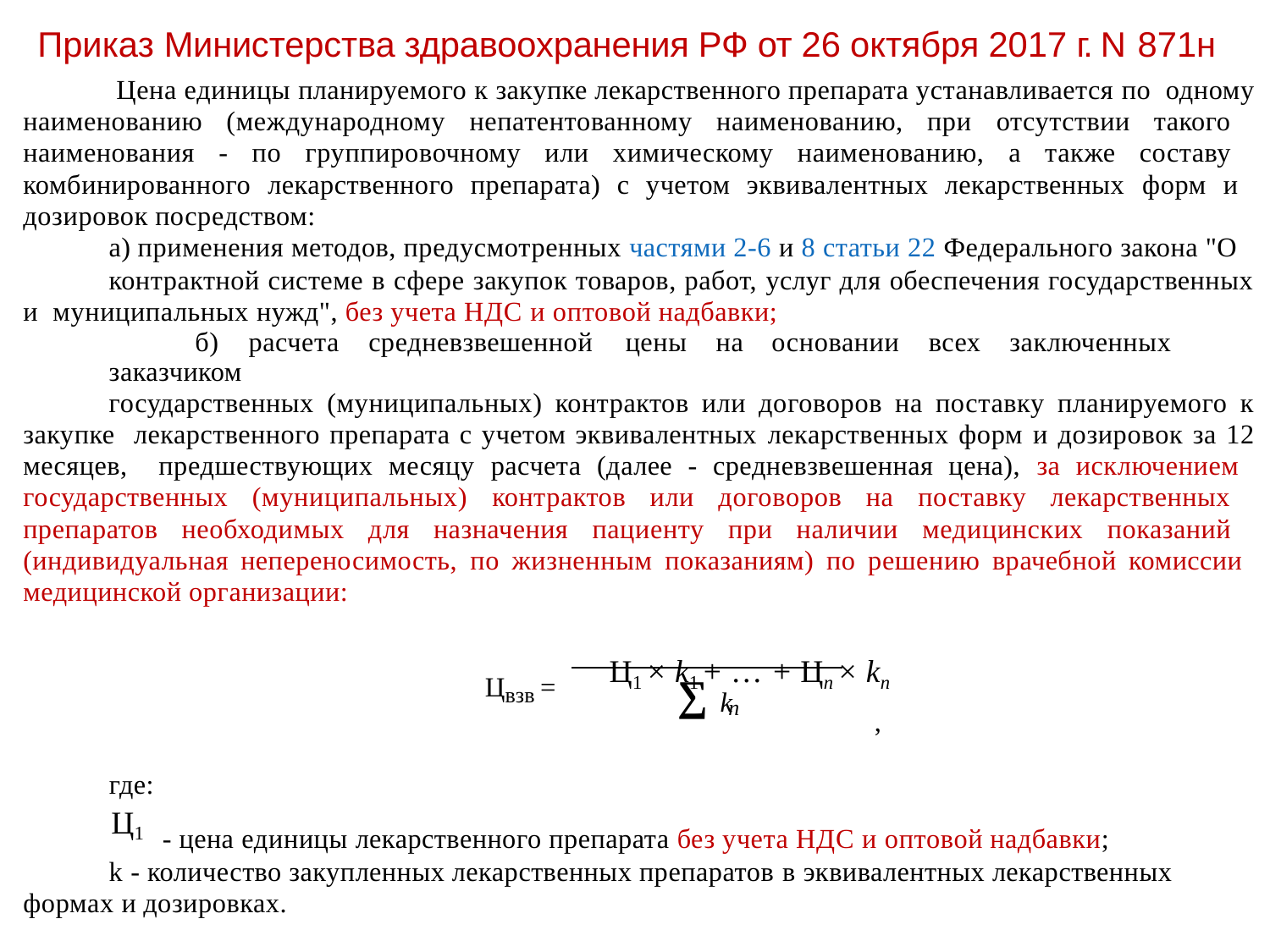

# Приказ Министерства здравоохранения РФ от 26 октября 2017 г. N 871н
 Цена единицы планируемого к закупке лекарственного препарата устанавливается по  одному наименованию (международному непатентованному наименованию, при отсутствии такого  наименования - по группировочному или химическому наименованию, а также составу  комбинированного лекарственного препарата) с учетом эквивалентных лекарственных форм и  дозировок посредством:
а) применения методов, предусмотренных частями 2-6 и 8 статьи 22 Федерального закона "О
контрактной системе в сфере закупок товаров, работ, услуг для обеспечения государственных и  муниципальных нужд", без учета НДС и оптовой надбавки;
б)	расчета	средневзвешенной	цены	на	основании	всех	заключенных	заказчиком
государственных (муниципальных) контрактов или договоров на поставку планируемого к закупке  лекарственного препарата с учетом эквивалентных лекарственных форм и дозировок за 12 месяцев,  предшествующих месяцу расчета (далее - средневзвешенная цена), за исключением  государственных (муниципальных) контрактов или договоров на поставку лекарственных  препаратов необходимых для назначения пациенту при наличии медицинских показаний  (индивидуальная непереносимость, по жизненным показаниям) по решению врачебной комиссии  медицинской организации:

Ц1 × k1 + … + Цn × kn
Цвзв =
∑ k

n
,
где:
Ц1
- цена единицы лекарственного препарата без учета НДС и оптовой надбавки;
k - количество закупленных лекарственных препаратов в эквивалентных лекарственных  формах и дозировках.